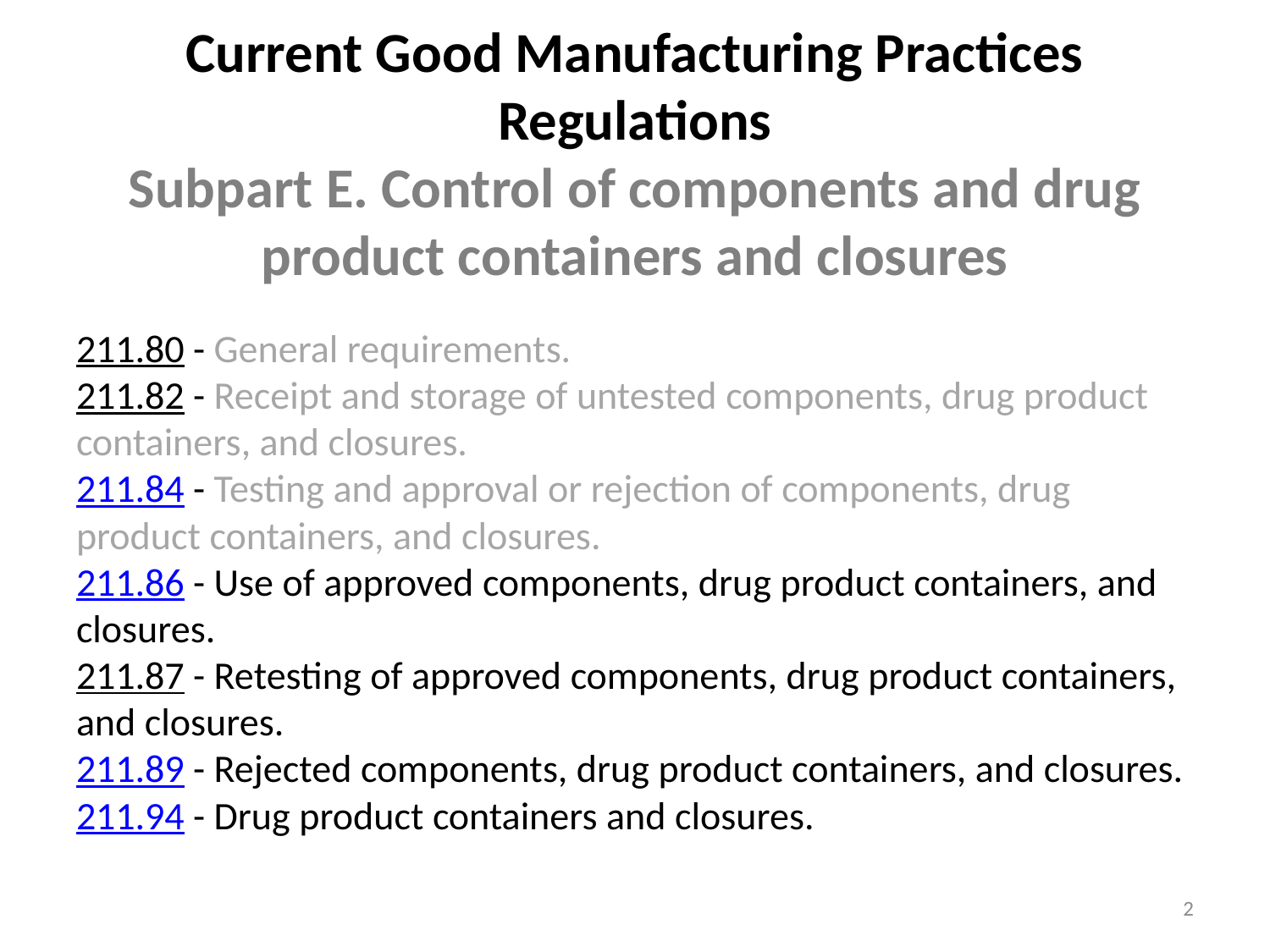

# Current Good Manufacturing Practices Regulations Subpart E. Control of components and drug product containers and closures
211.80 - General requirements.
211.82 - Receipt and storage of untested components, drug product containers, and closures.
211.84 - Testing and approval or rejection of components, drug product containers, and closures.
211.86 - Use of approved components, drug product containers, and closures.
211.87 - Retesting of approved components, drug product containers, and closures.
211.89 - Rejected components, drug product containers, and closures.
211.94 - Drug product containers and closures.
2